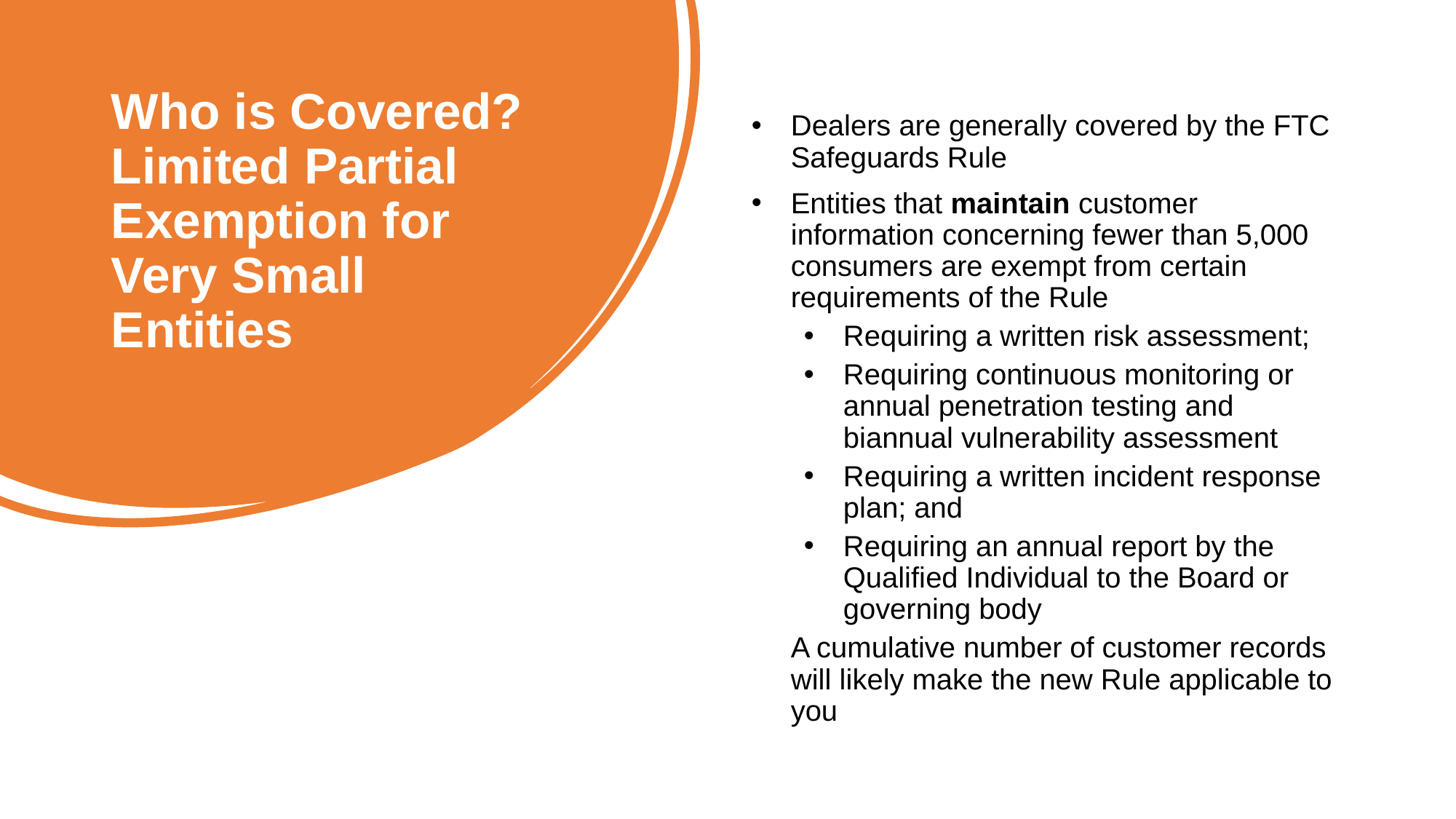

# Who is Covered? Limited Partial Exemption for Very Small Entities
Dealers are generally covered by the FTC Safeguards Rule
Entities that maintain customer information concerning fewer than 5,000 consumers are exempt from certain requirements of the Rule
Requiring a written risk assessment;
Requiring continuous monitoring or annual penetration testing and biannual vulnerability assessment
Requiring a written incident response plan; and
Requiring an annual report by the Qualified Individual to the Board or governing body
A cumulative number of customer records will likely make the new Rule applicable to you